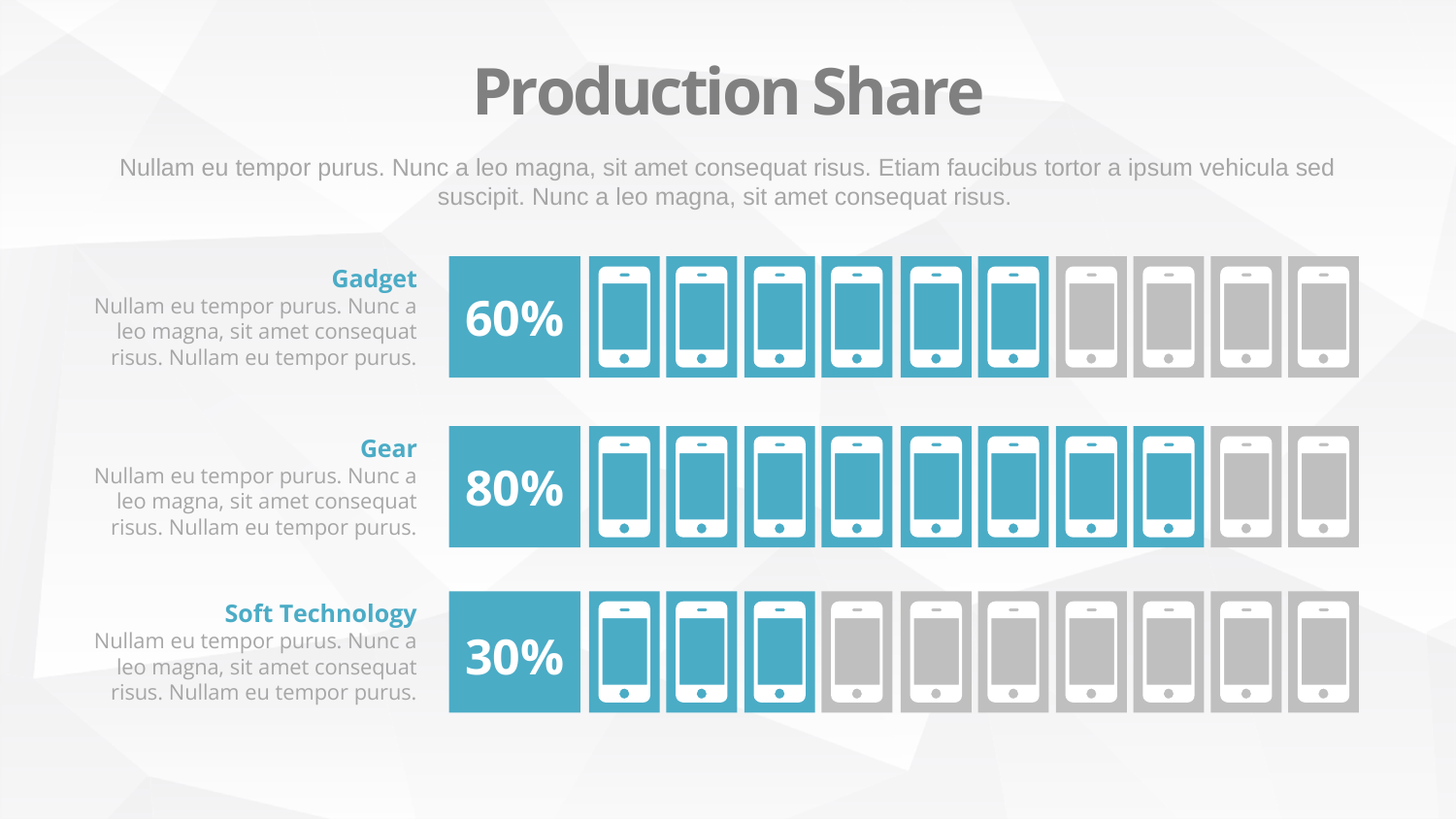

Production Share
Nullam eu tempor purus. Nunc a leo magna, sit amet consequat risus. Etiam faucibus tortor a ipsum vehicula sed suscipit. Nunc a leo magna, sit amet consequat risus.

Gadget
Nullam eu tempor purus. Nunc a leo magna, sit amet consequat risus. Nullam eu tempor purus.

60%

Gear
Nullam eu tempor purus. Nunc a leo magna, sit amet consequat risus. Nullam eu tempor purus.

80%

Soft Technology
Nullam eu tempor purus. Nunc a leo magna, sit amet consequat risus. Nullam eu tempor purus.

30%